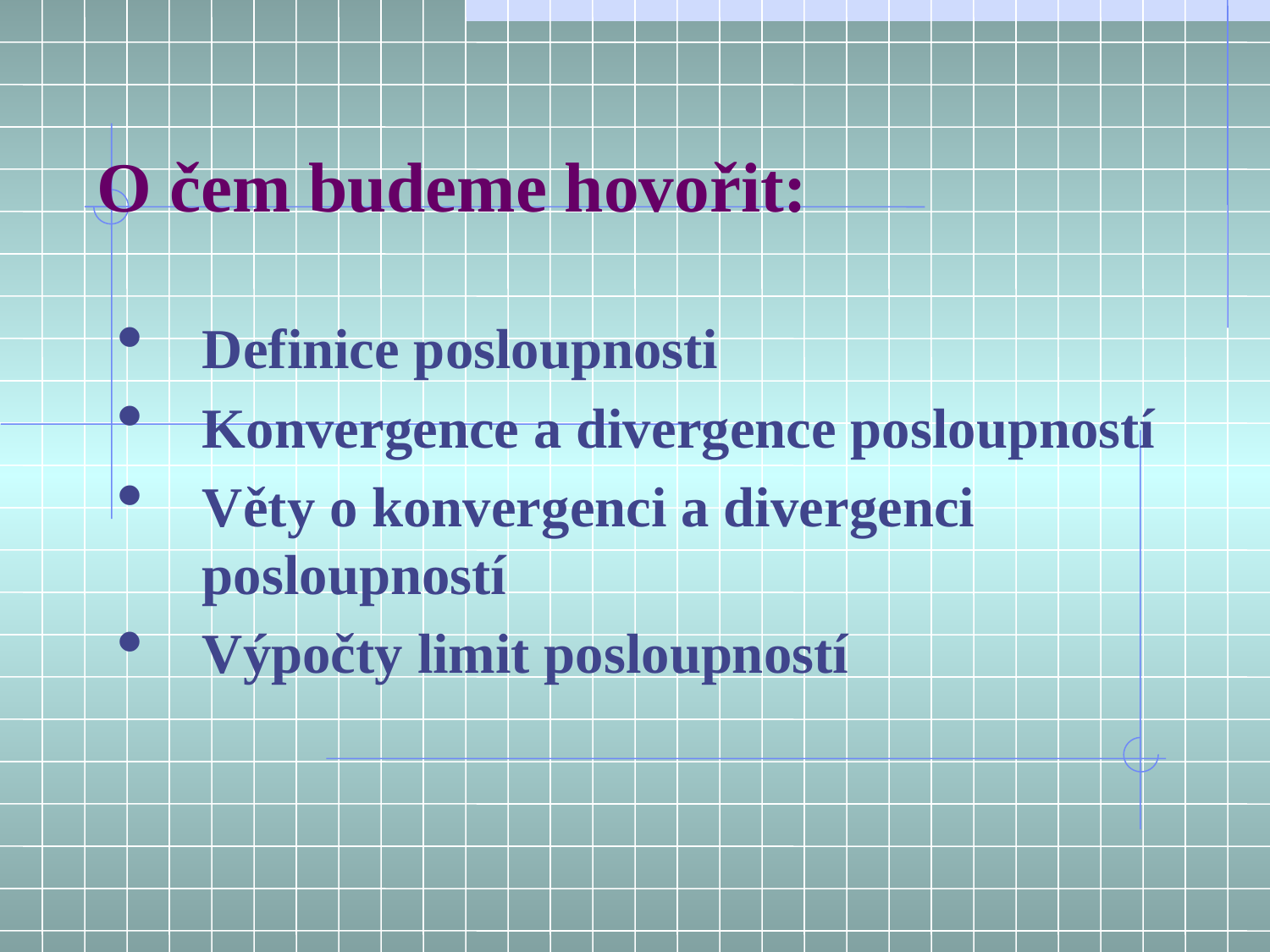

# O čem budeme hovořit:
Definice posloupnosti
Konvergence a divergence posloupností
Věty o konvergenci a divergenci posloupností
Výpočty limit posloupností